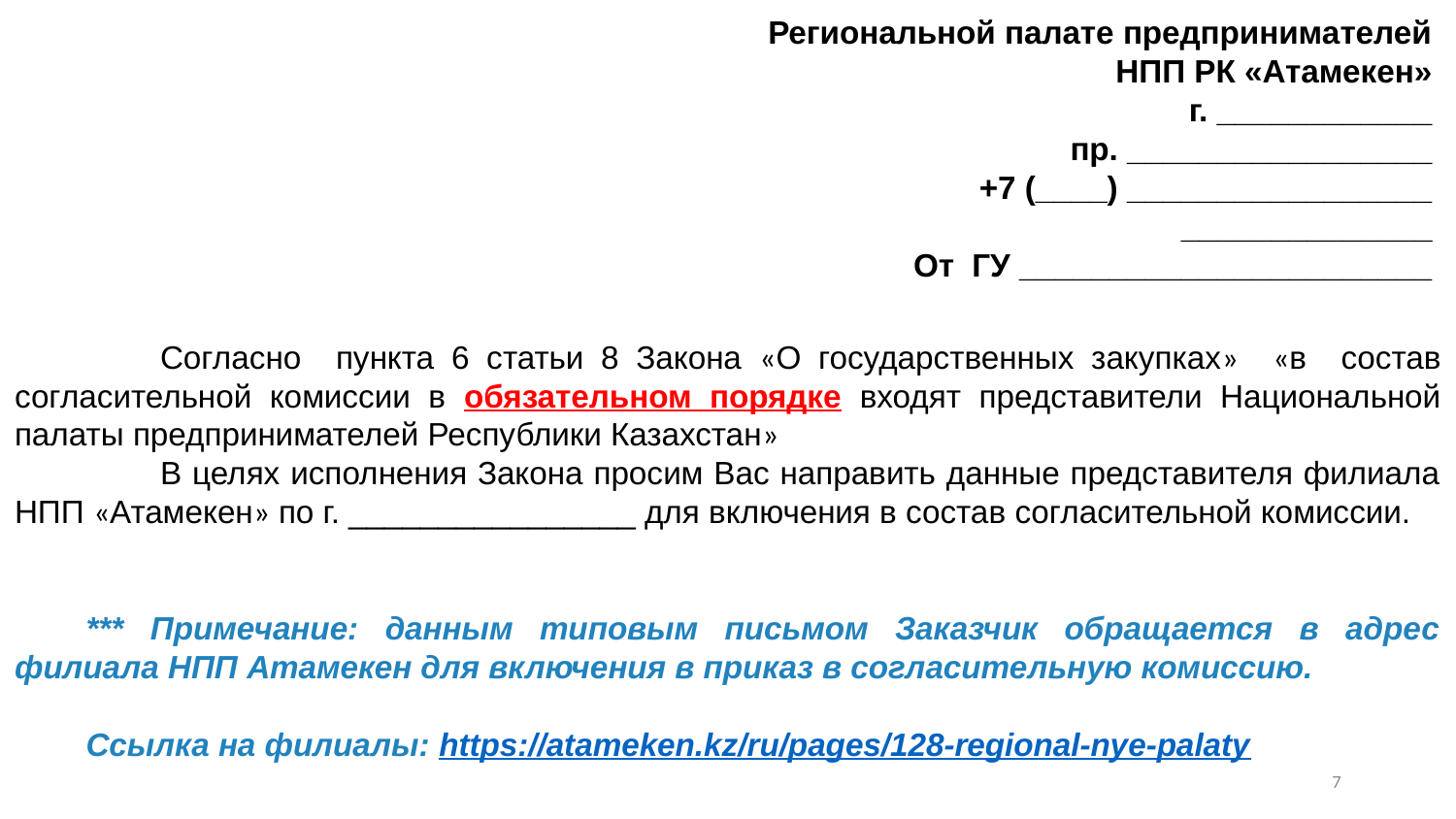

Региональной палате предпринимателей
НПП РК «Атамекен»
г. ____________
пр. _________________
+7 (____) _________________
______________
От  ГУ _______________________

	Согласно  пункта 6 статьи 8 Закона «О государственных закупках»  «в  состав согласительной комиссии в обязательном порядке входят представители Национальной палаты предпринимателей Республики Казахстан»
	В целях исполнения Закона просим Вас направить данные представителя филиала НПП «Атамекен» по г. ________________ для включения в состав согласительной комиссии.

*** Примечание: данным типовым письмом Заказчик обращается в адрес филиала НПП Атамекен для включения в приказ в согласительную комиссию.

Ссылка на филиалы: https://atameken.kz/ru/pages/128-regional-nye-palaty

7